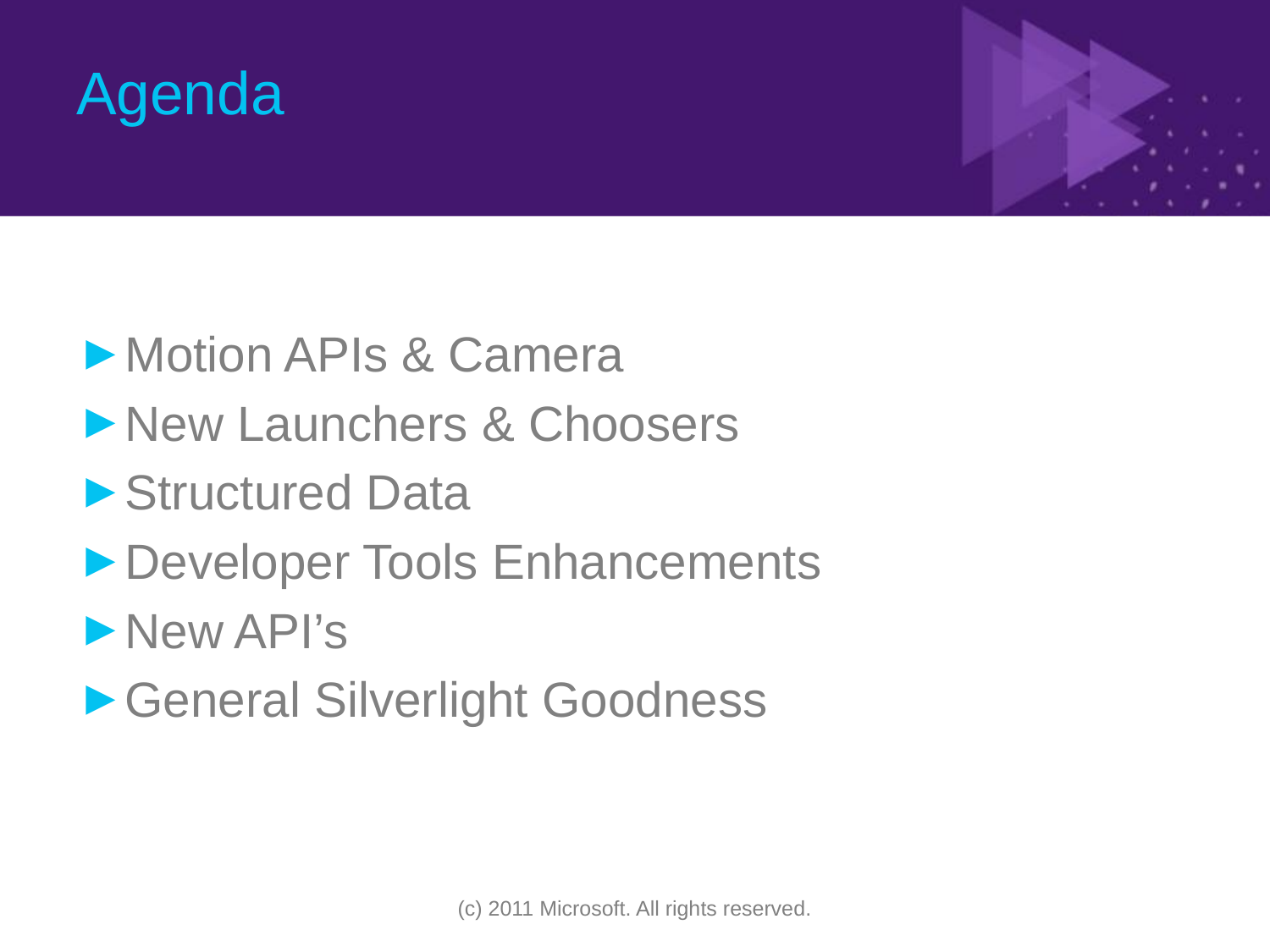

# Agenda
Motion APIs & Camera
New Launchers & Choosers
Structured Data
Developer Tools Enhancements
New API’s
General Silverlight Goodness

(c) 2011 Microsoft. All rights reserved.